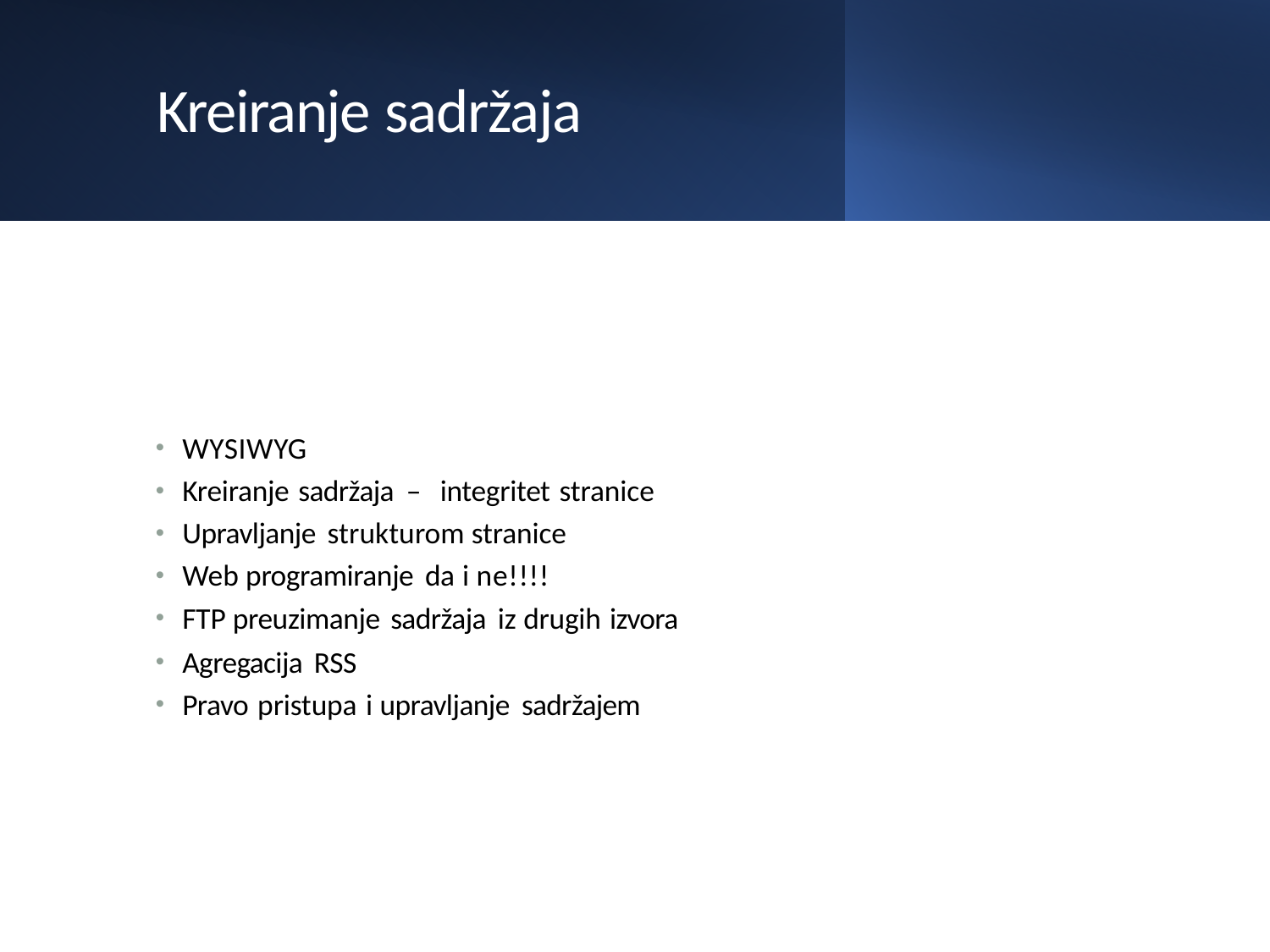

# Kreiranje sadržaja
WYSIWYG
Kreiranje sadržaja – integritet stranice
Upravljanje strukturom stranice
Web programiranje da i ne!!!!
FTP preuzimanje sadržaja iz drugih izvora
Agregacija RSS
Pravo pristupa i upravljanje sadržajem